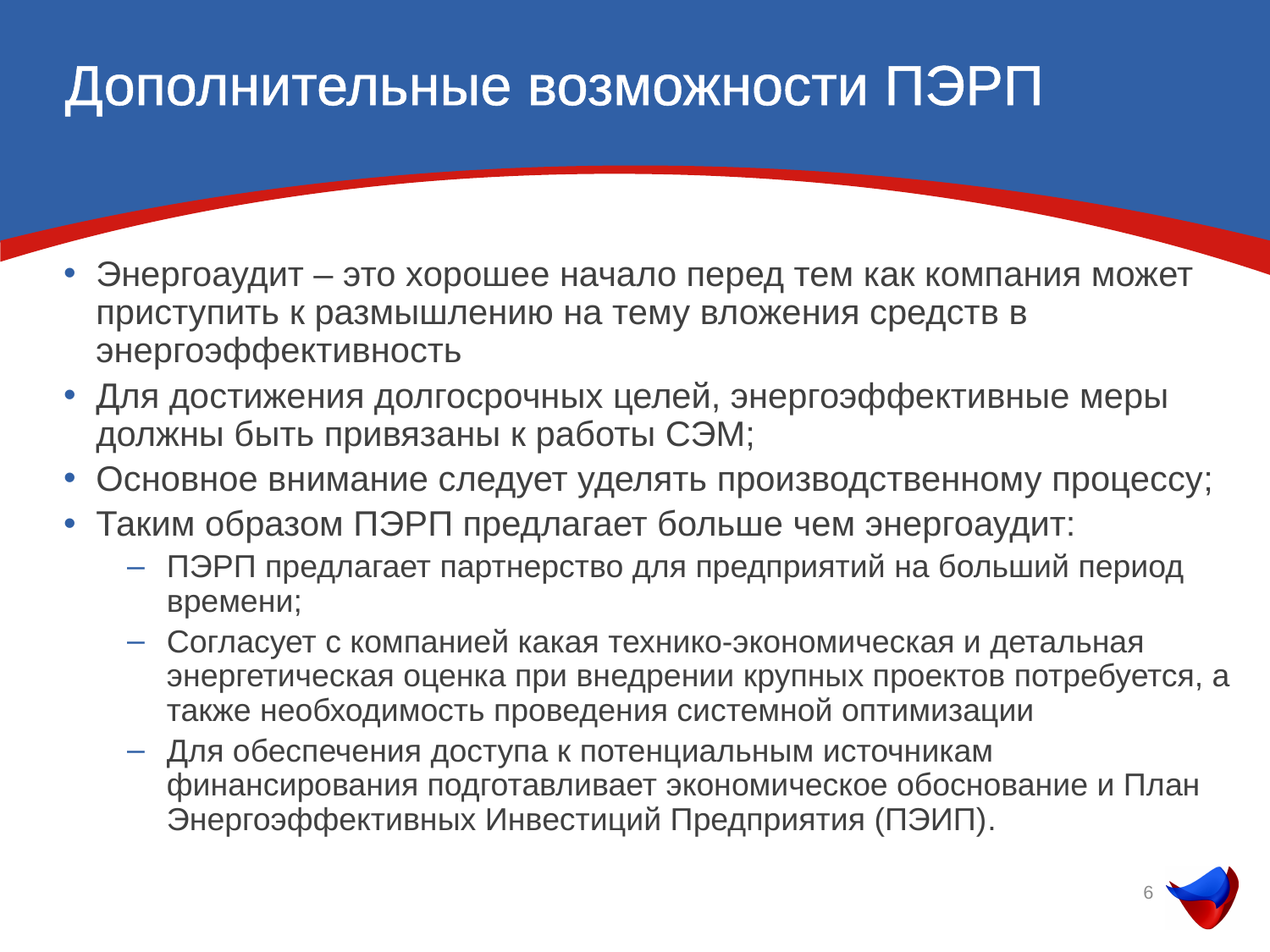

# Дополнительные возможности ПЭРП
Энергоаудит – это хорошее начало перед тем как компания может приступить к размышлению на тему вложения средств в энергоэффективность
Для достижения долгосрочных целей, энергоэффективные меры должны быть привязаны к работы СЭМ;
Основное внимание следует уделять производственному процессу;
Таким образом ПЭРП предлагает больше чем энергоаудит:
ПЭРП предлагает партнерство для предприятий на больший период времени;
Согласует с компанией какая технико-экономическая и детальная энергетическая оценка при внедрении крупных проектов потребуется, а также необходимость проведения системной оптимизации
Для обеспечения доступа к потенциальным источникам финансирования подготавливает экономическое обоснование и План Энергоэффективных Инвестиций Предприятия (ПЭИП).

6